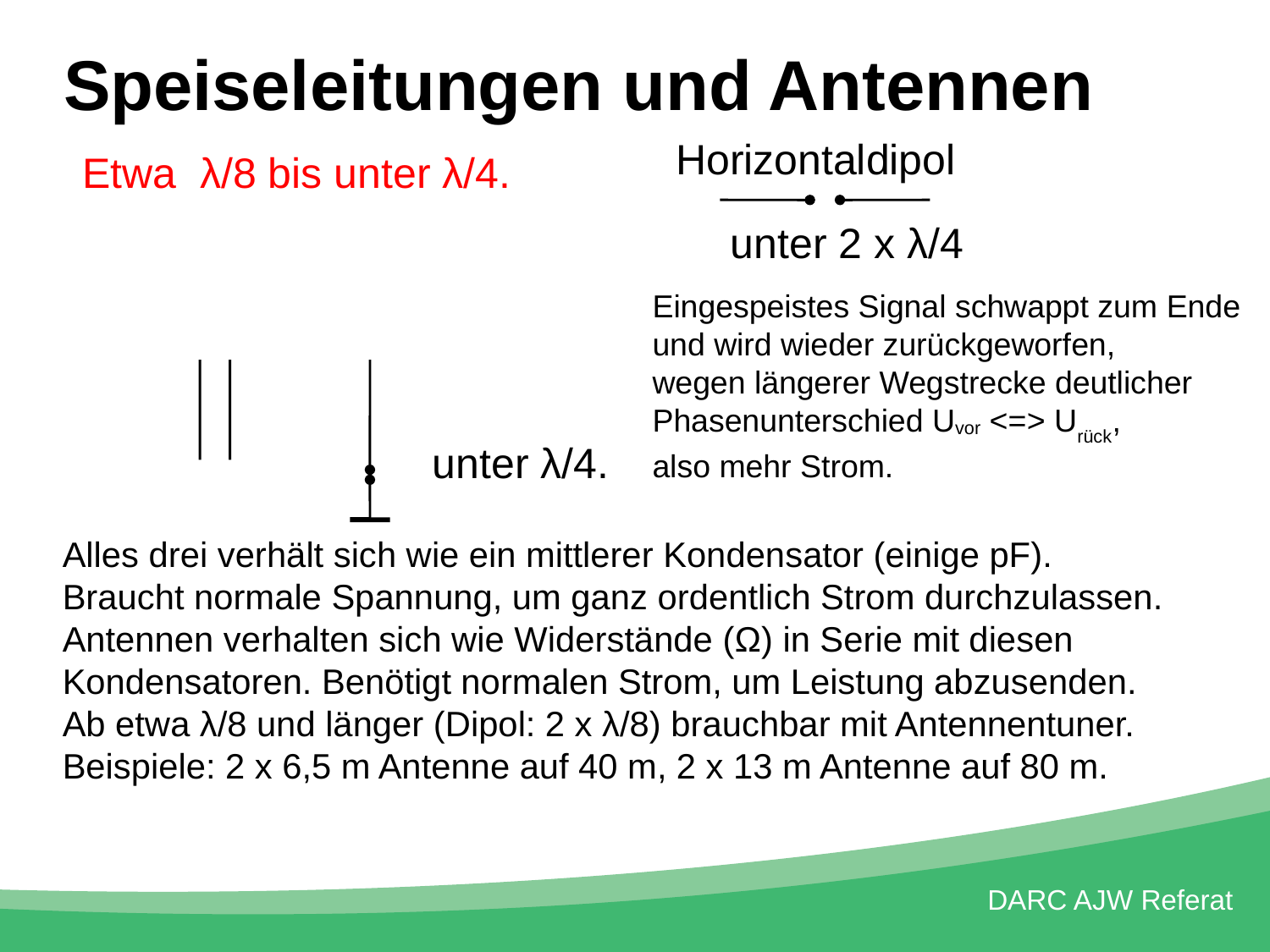

Speiseleitungen und Antennen
Horizontaldipol
Etwa  λ/8 bis unter λ/4.

unter 2 x λ/4
Eingespeistes Signal schwappt zum Ende
und wird wieder zurückgeworfen,
wegen längerer Wegstrecke deutlicher
Phasenunterschied Uvor <=> Urück,
also mehr Strom.

unter λ/4.

Alles drei verhält sich wie ein mittlerer Kondensator (einige pF).
Braucht normale Spannung, um ganz ordentlich Strom durchzulassen.
Antennen verhalten sich wie Widerstände (Ω) in Serie mit diesen
Kondensatoren. Benötigt normalen Strom, um Leistung abzusenden.
Ab etwa λ/8 und länger (Dipol: 2 x λ/8) brauchbar mit Antennentuner.
Beispiele: 2 x 6,5 m Antenne auf 40 m, 2 x 13 m Antenne auf 80 m.